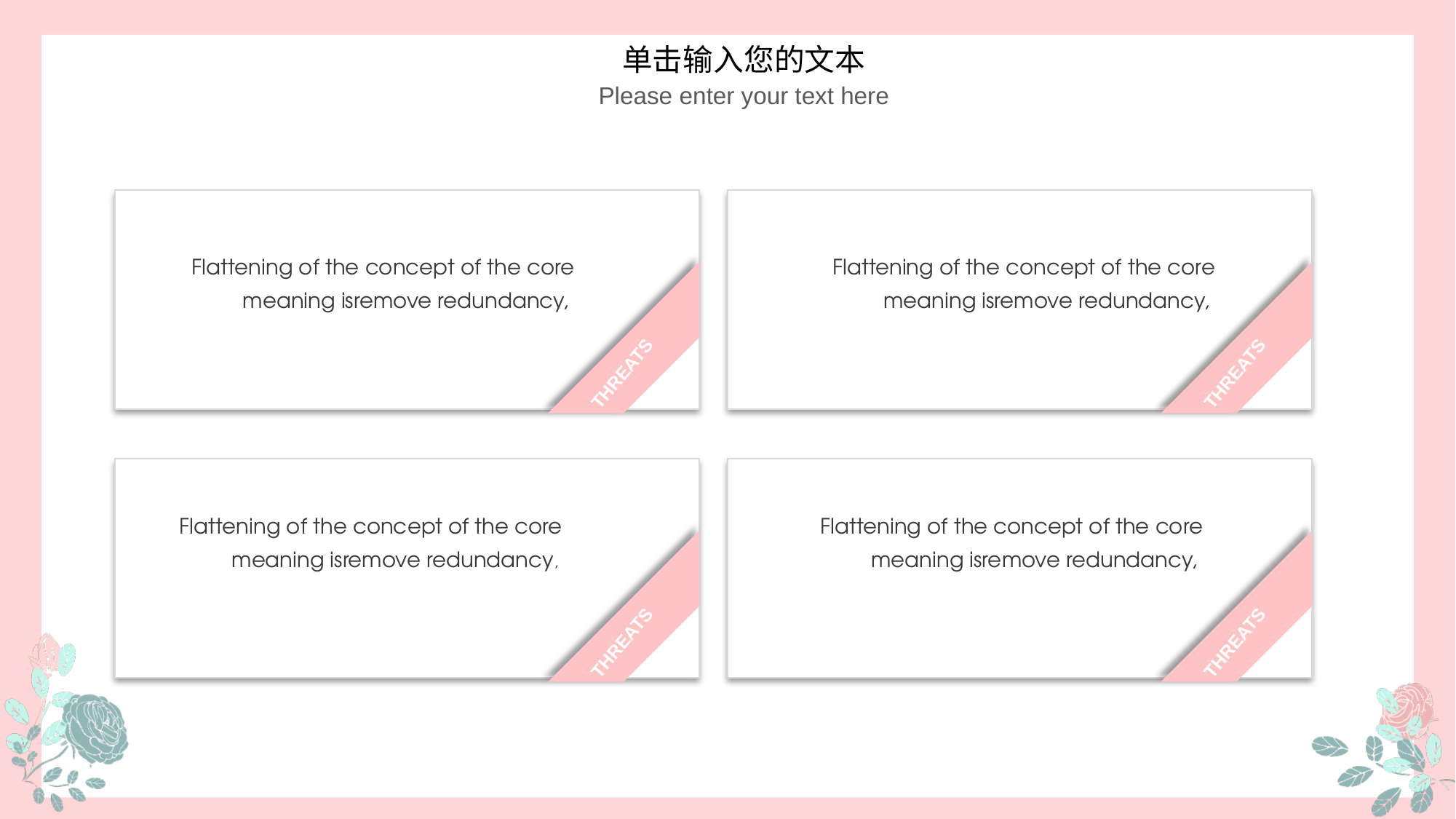

Flattening of the concept of the core meaning isremove redundancy,
Flattening of the concept of the core meaning isremove redundancy,
Threats
Threats

Flattening of the concept of the core meaning isremove redundancy,
Flattening of the concept of the core meaning isremove redundancy,
Threats
Threats